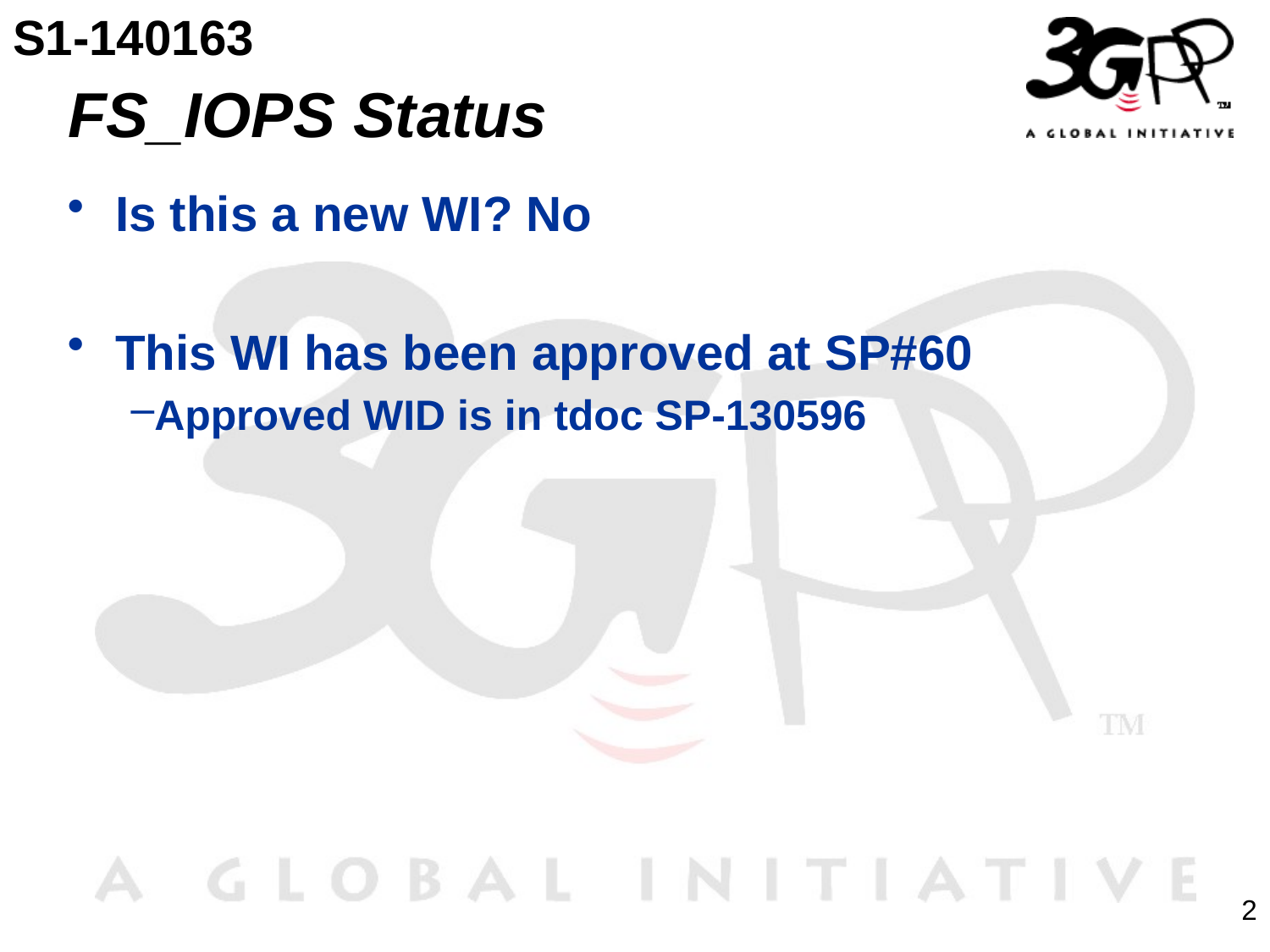

S1-140163
# FS_IOPS Status
Is this a new WI? No

This WI has been approved at SP#60
Approved WID is in tdoc SP-130596
2